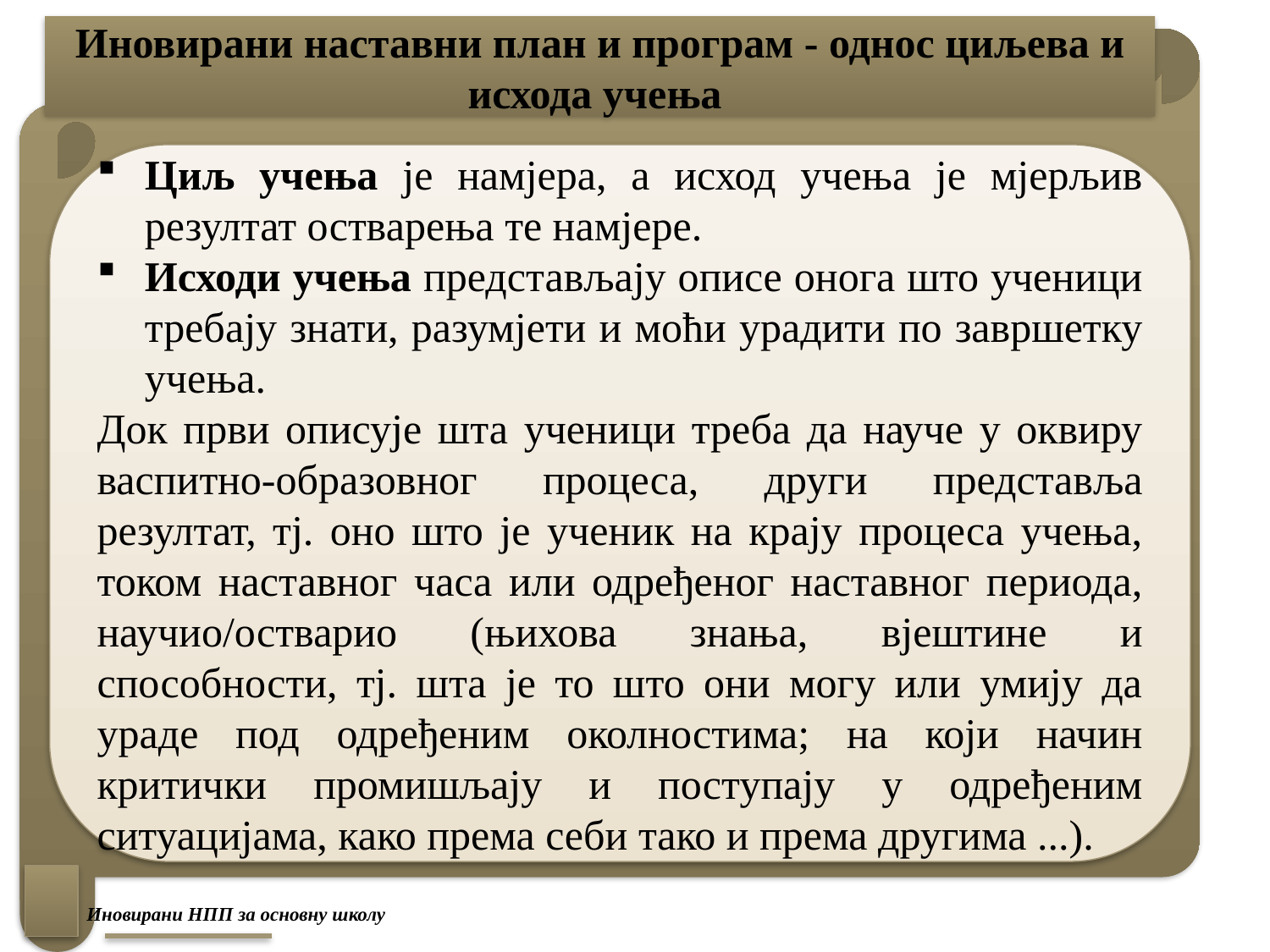

# Иновирани наставни план и програм - однос циљева и исхода учења

Циљ учења је намјера, а исход учења је мјерљив резултат остварења те намјере.
Исходи учења представљају описе онога што ученици требају знати, разумјети и моћи урадити по завршетку учења.
Док први описује шта ученици треба да науче у оквиру васпитно-образовног процеса, други представља резултат, тј. оно што је ученик на крају процеса учења, током наставног часа или одређеног наставног периода, научио/остварио (њихова знања, вјештине и способности, тј. шта је то што они могу или умију да ураде под одређеним околностима; на који начин критички промишљају и поступају у одређеним ситуацијама, како према себи тако и према другима ...).

Иновирани НПП за основну школу